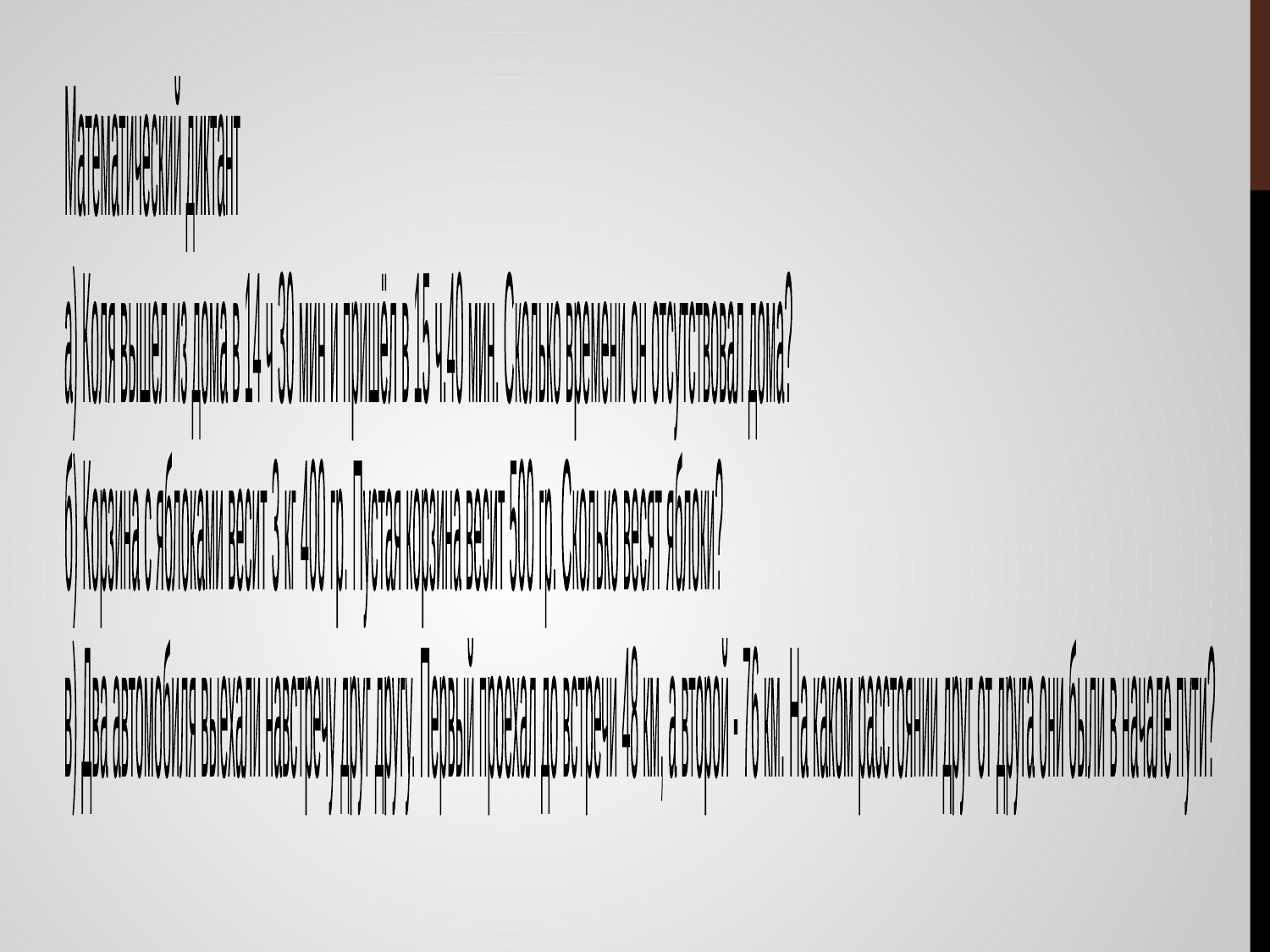

Математический диктант
а) Коля вышел из дома в 14 ч 30 мин и пришёл в 15 ч.40 мин. Сколько времени он отсутствовал дома?
б) Корзина с яблоками весит 3 кг 400 гр. Пустая корзина весит 500 гр. Сколько весят яблоки?
в) Два автомобиля выехали навстречу друг другу. Первый проехал до встречи 48 км, а второй - 76 км. На каком расстоянии друг от друга они были в начале пути?